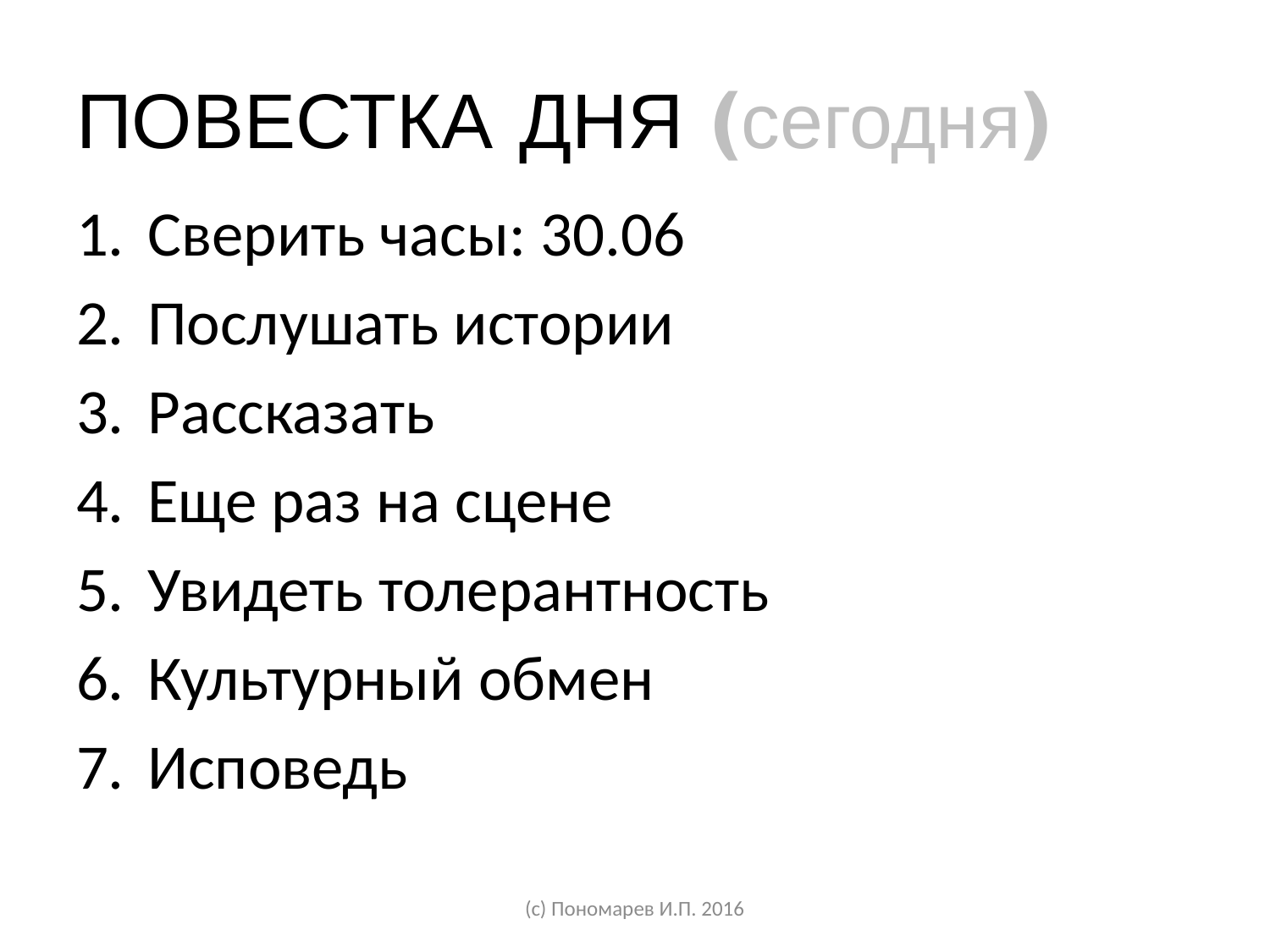

# ПОВЕСТКА ДНЯ (сегодня)
Сверить часы: 30.06
Послушать истории
Рассказать
Еще раз на сцене
Увидеть толерантность
Культурный обмен
Исповедь
(с) Пономарев И.П. 2016